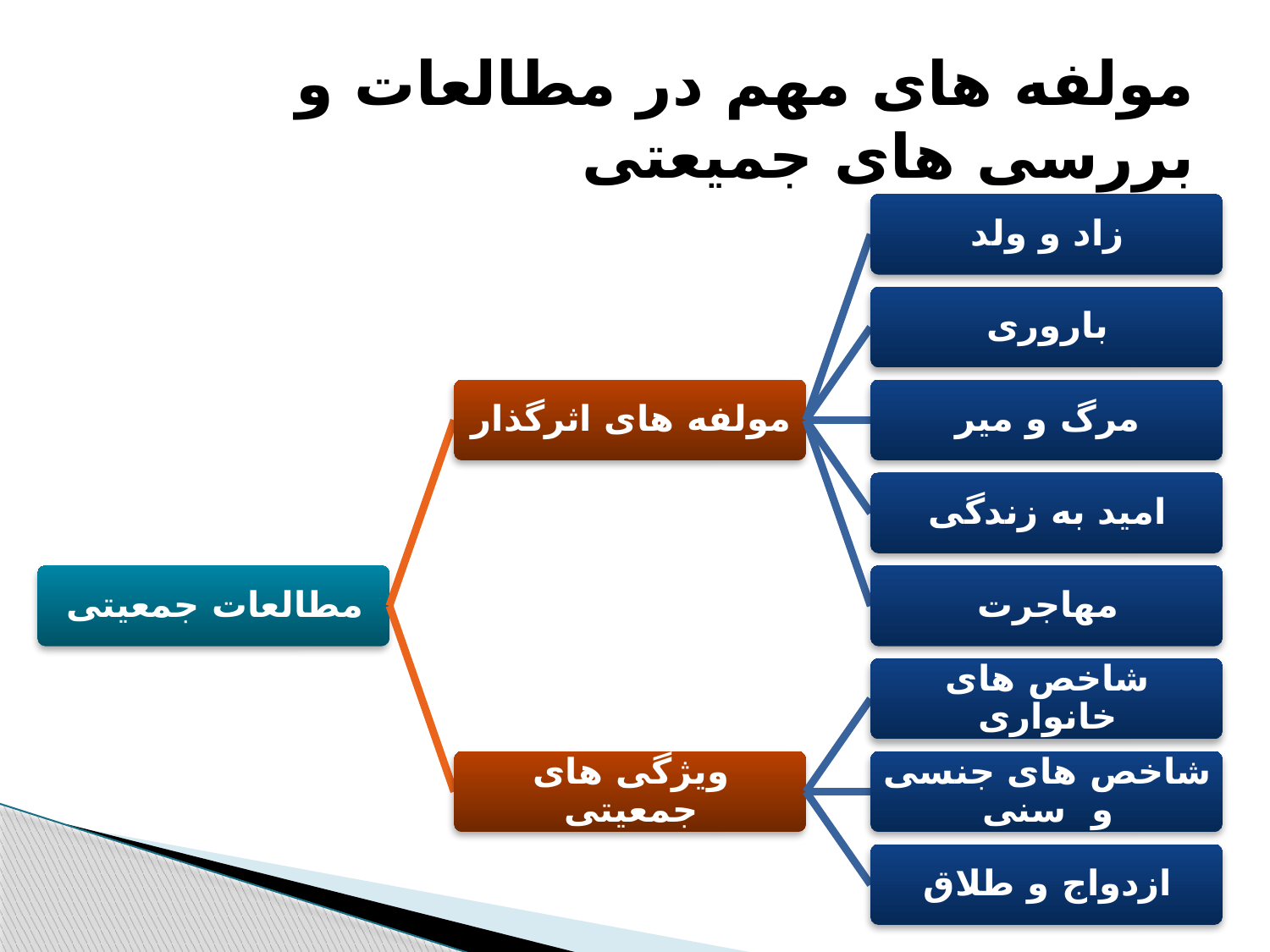

# مولفه های مهم در مطالعات و بررسی های جمیعتی
مطالعات جمعیتی

مولفه های اثرگذار

زاد و ولد

باروری

مرگ و میر

امید به زندگی

مهاجرت

ویژگی های جمعیتی

شاخص های خانواری

شاخص های جنسی و  سنی

ازدواج و طلاق